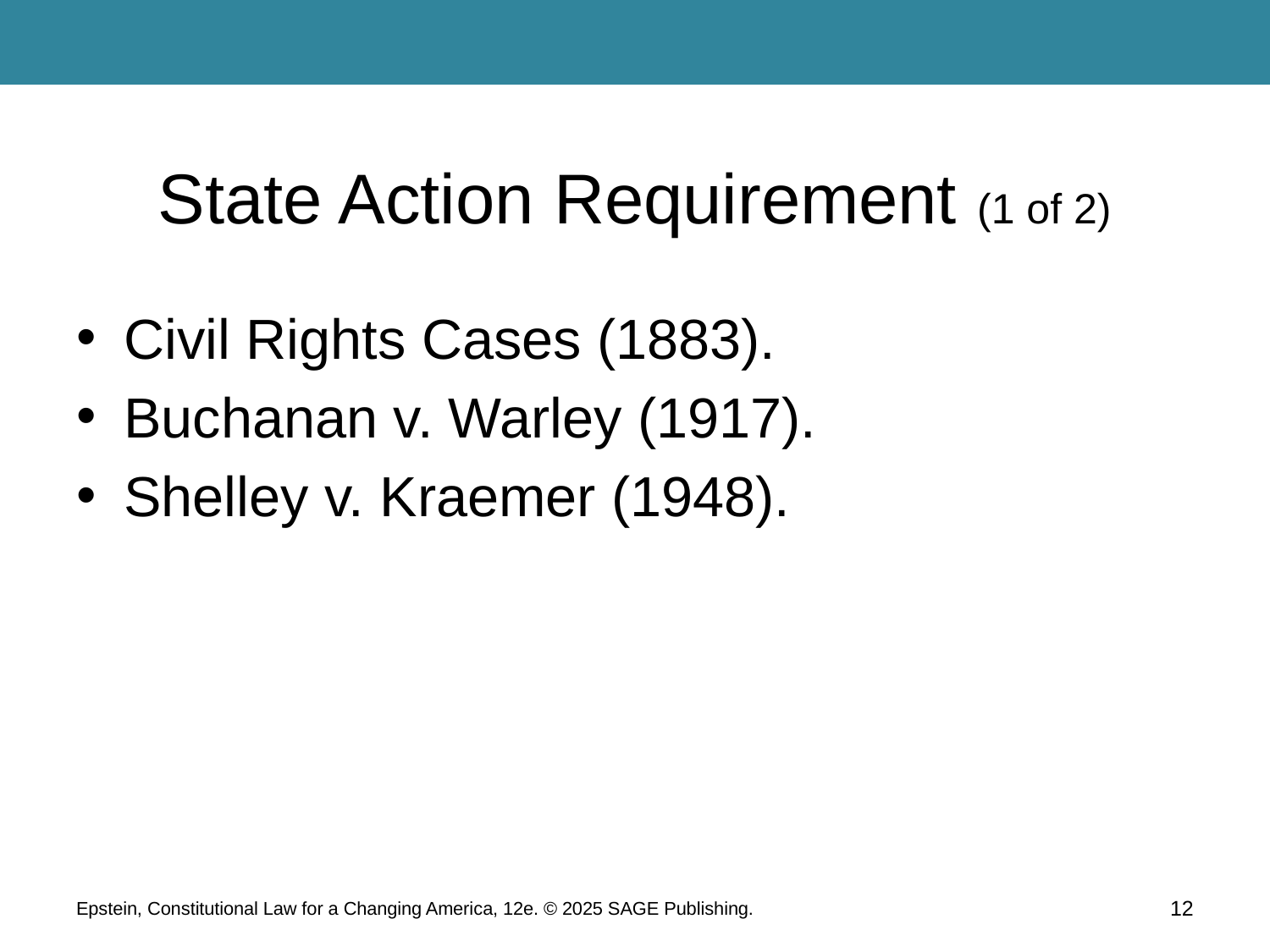

# State Action Requirement (1 of 2)
Civil Rights Cases (1883).
Buchanan v. Warley (1917).
Shelley v. Kraemer (1948).
Epstein, Constitutional Law for a Changing America, 12e. © 2025 SAGE Publishing.
12